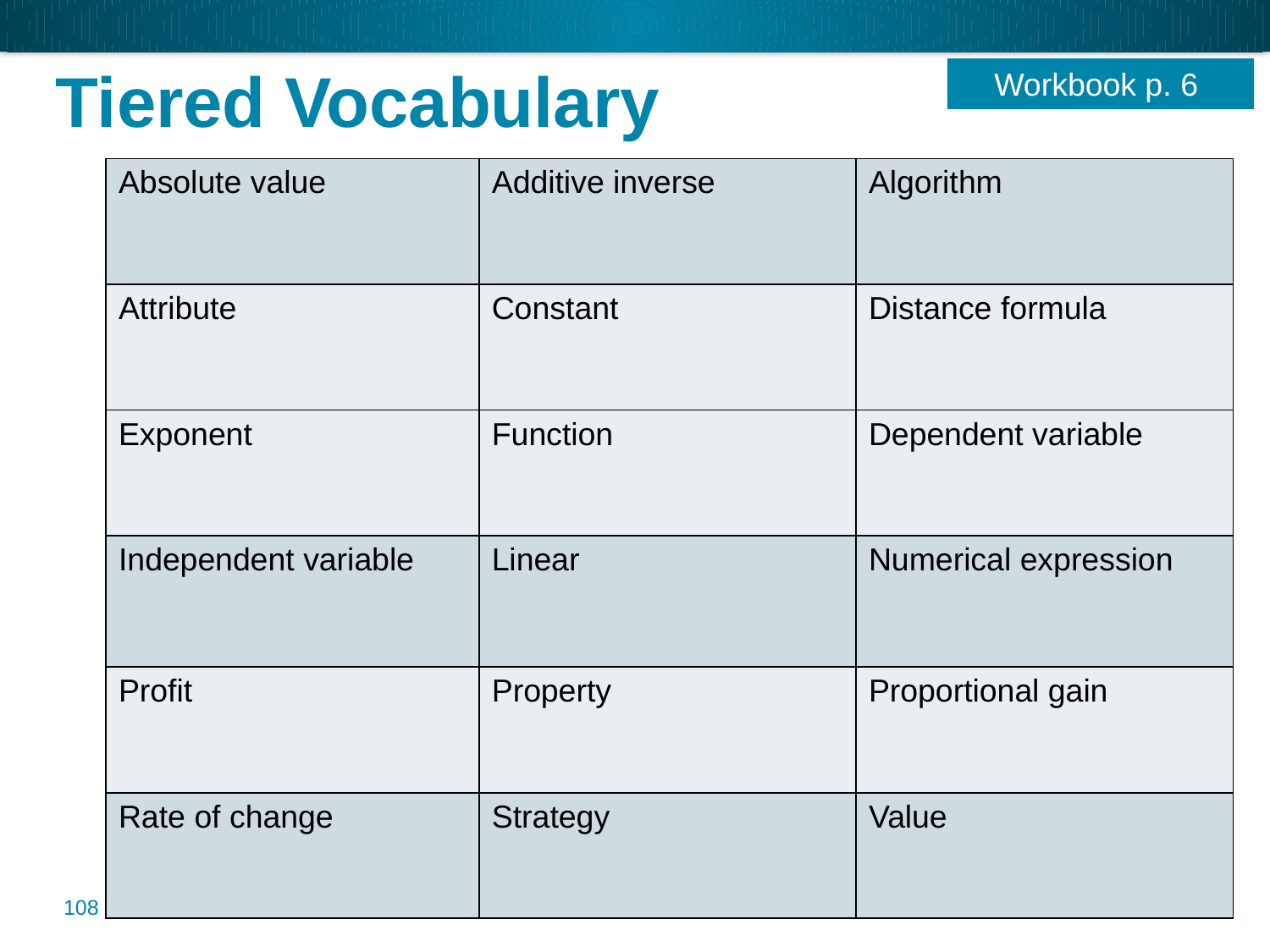

# Tiered Vocabulary
Workbook p. 6

Tier 3
Domain-specific academic vocabulary
Tier 2
High-Utility academic vocabulary found in many content texts, cross-curricular terms
Tier 1
Everyday words, familiar to most students primarily learned through conversation
| Analyze | Compare | Contrast |
| --- | --- | --- |
| Demonstrate | Describe | Argument |
| Conclusions | Evidence | Determine |
| Develop | Evaluate | Explain |
| Identify | Infer | Draw |
| Distinguish | Suggest | Interpret |
| Organize | Illustrations | Predict |
| Absolute value | Additive inverse | Algorithm |
| --- | --- | --- |
| Attribute | Constant | Distance formula |
| Exponent | Function | Dependent variable |
| Independent variable | Linear | Numerical expression |
| Profit | Property | Proportional gain |
| Rate of change | Strategy | Value |
108